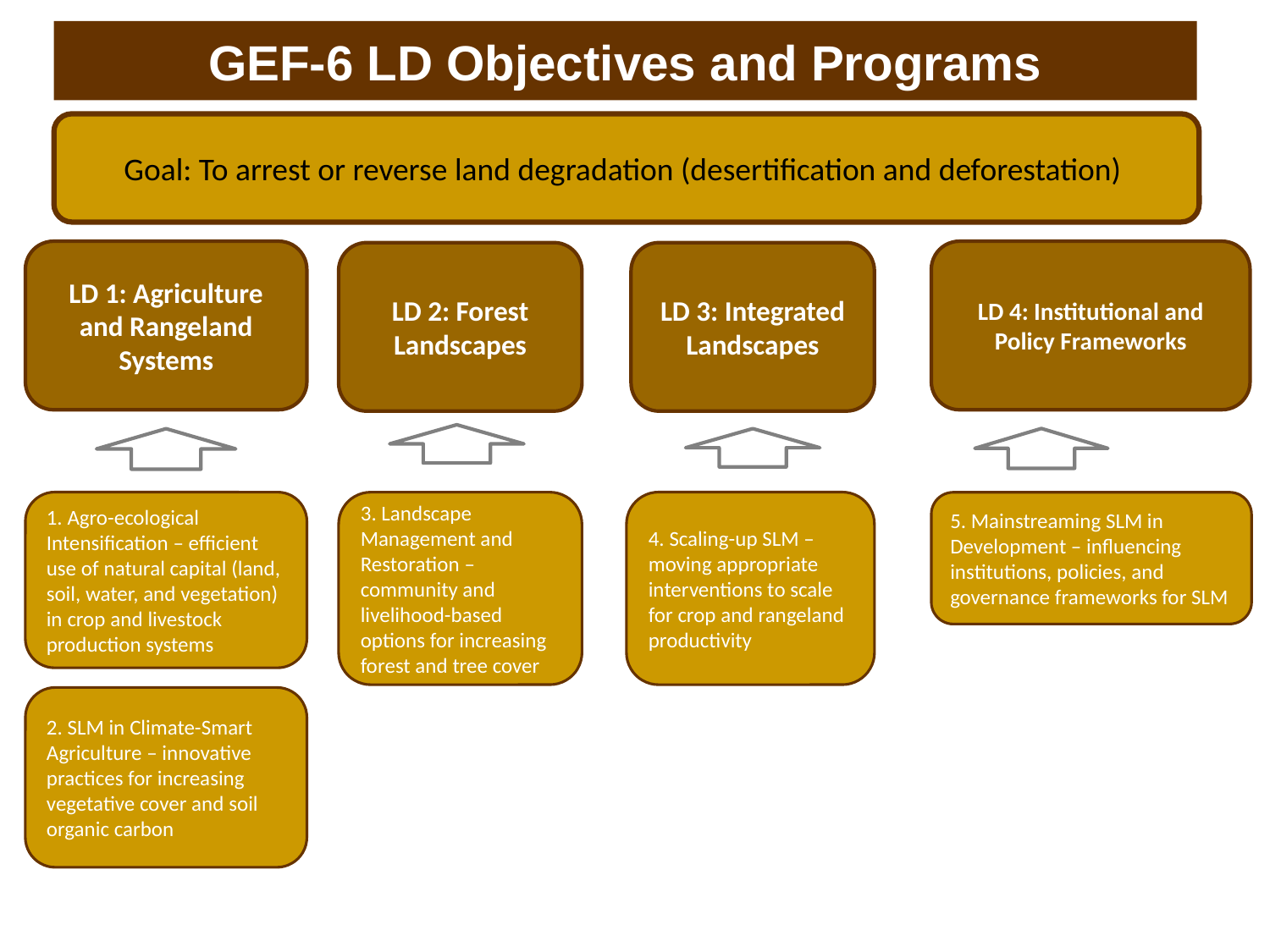

# GEF-6 LD Objectives and Programs
Goal: To arrest or reverse land degradation (desertification and deforestation)
LD 4: Institutional and Policy Frameworks
LD 1: Agriculture and Rangeland Systems
LD 2: Forest Landscapes
LD 3: Integrated Landscapes

1. Agro-ecological Intensification – efficient use of natural capital (land, soil, water, and vegetation) in crop and livestock production systems
4. Scaling-up SLM – moving appropriate interventions to scale for crop and rangeland productivity
3. Landscape Management and Restoration – community and livelihood-based options for increasing forest and tree cover
5. Mainstreaming SLM in Development – influencing institutions, policies, and governance frameworks for SLM
2. SLM in Climate-Smart Agriculture – innovative practices for increasing vegetative cover and soil organic carbon